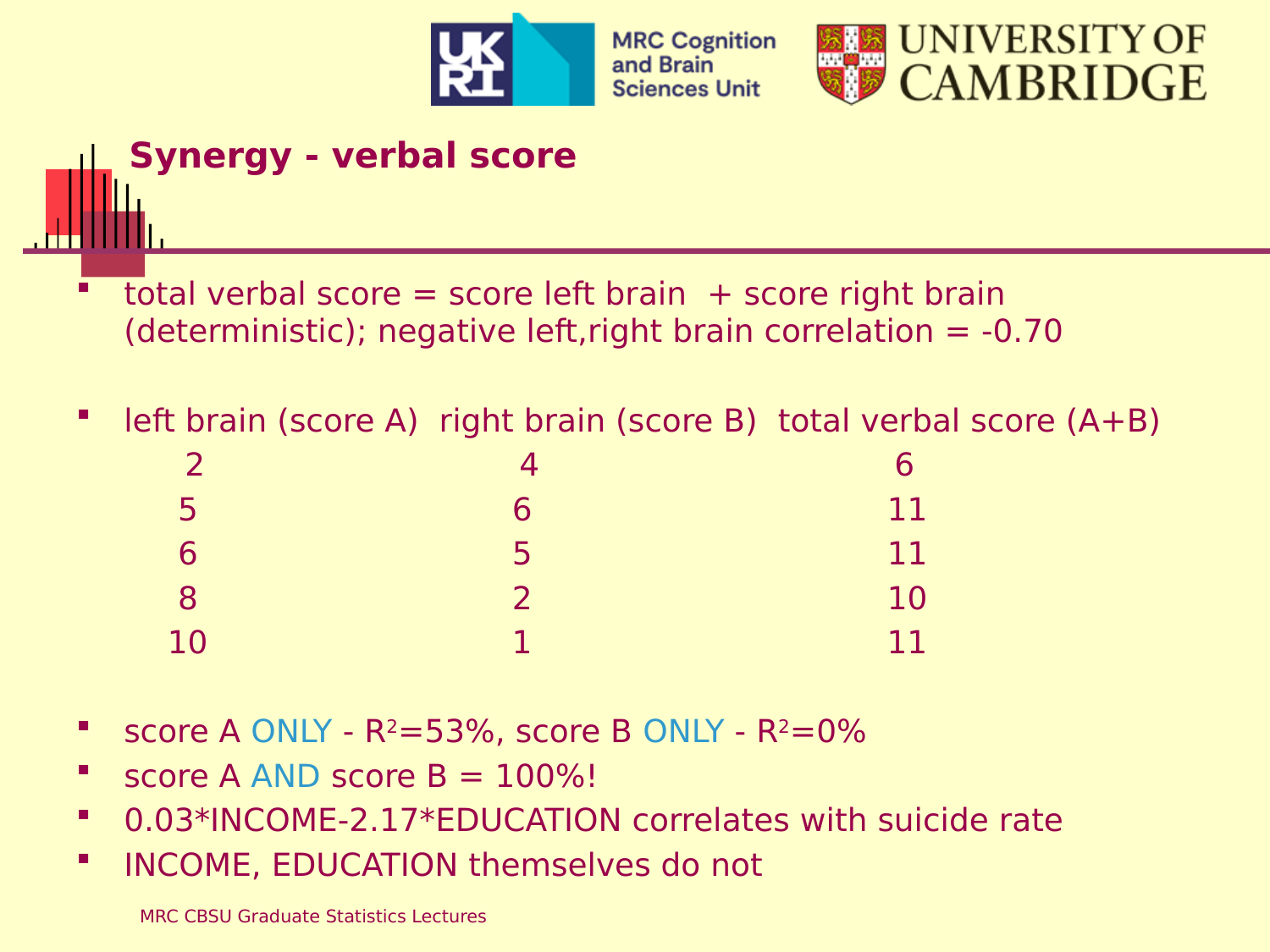

# Synergy - verbal score

total verbal score = score left brain  + score right brain (deterministic); negative left,right brain correlation = -0.70

left brain (score A)  right brain (score B)  total verbal score (A+B)
 	      2                               4                                   6
          5                               6                                   11
          6                               5                                   11
          8                               2                                   10
         10                              1                                   11

score A ONLY - R2=53%, score B ONLY - R2=0%
score A AND score B = 100%!
0.03*INCOME-2.17*EDUCATION correlates with suicide rate
INCOME, EDUCATION themselves do not
MRC CBSU Graduate Statistics Lectures